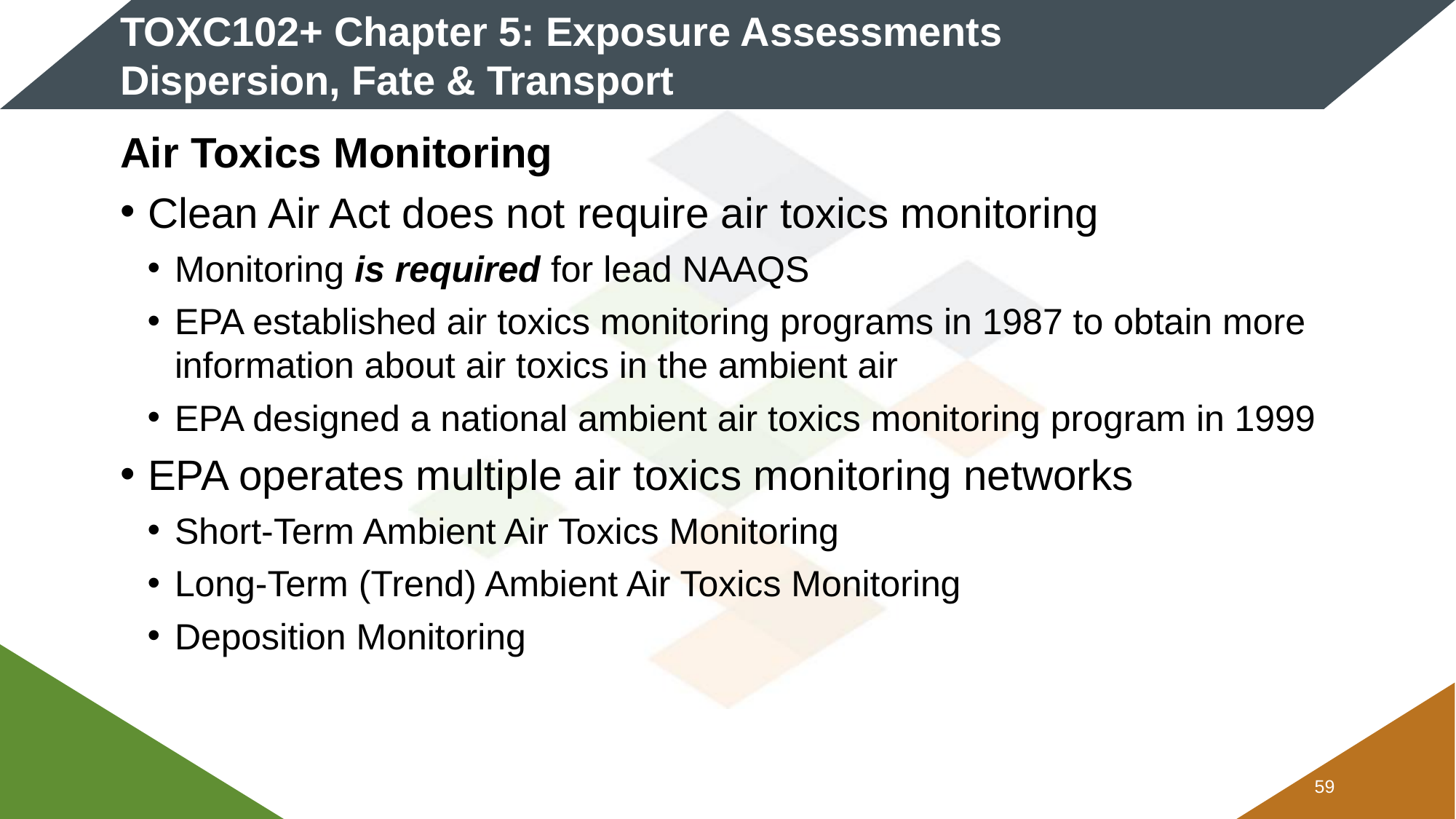

# TOXC102+ Chapter 5: Exposure Assessments Dispersion, Fate & Transport
Air Toxics Monitoring
Clean Air Act does not require air toxics monitoring
Monitoring is required for lead NAAQS
EPA established air toxics monitoring programs in 1987 to obtain more information about air toxics in the ambient air
EPA designed a national ambient air toxics monitoring program in 1999
EPA operates multiple air toxics monitoring networks
Short-Term Ambient Air Toxics Monitoring
Long-Term (Trend) Ambient Air Toxics Monitoring
Deposition Monitoring
59